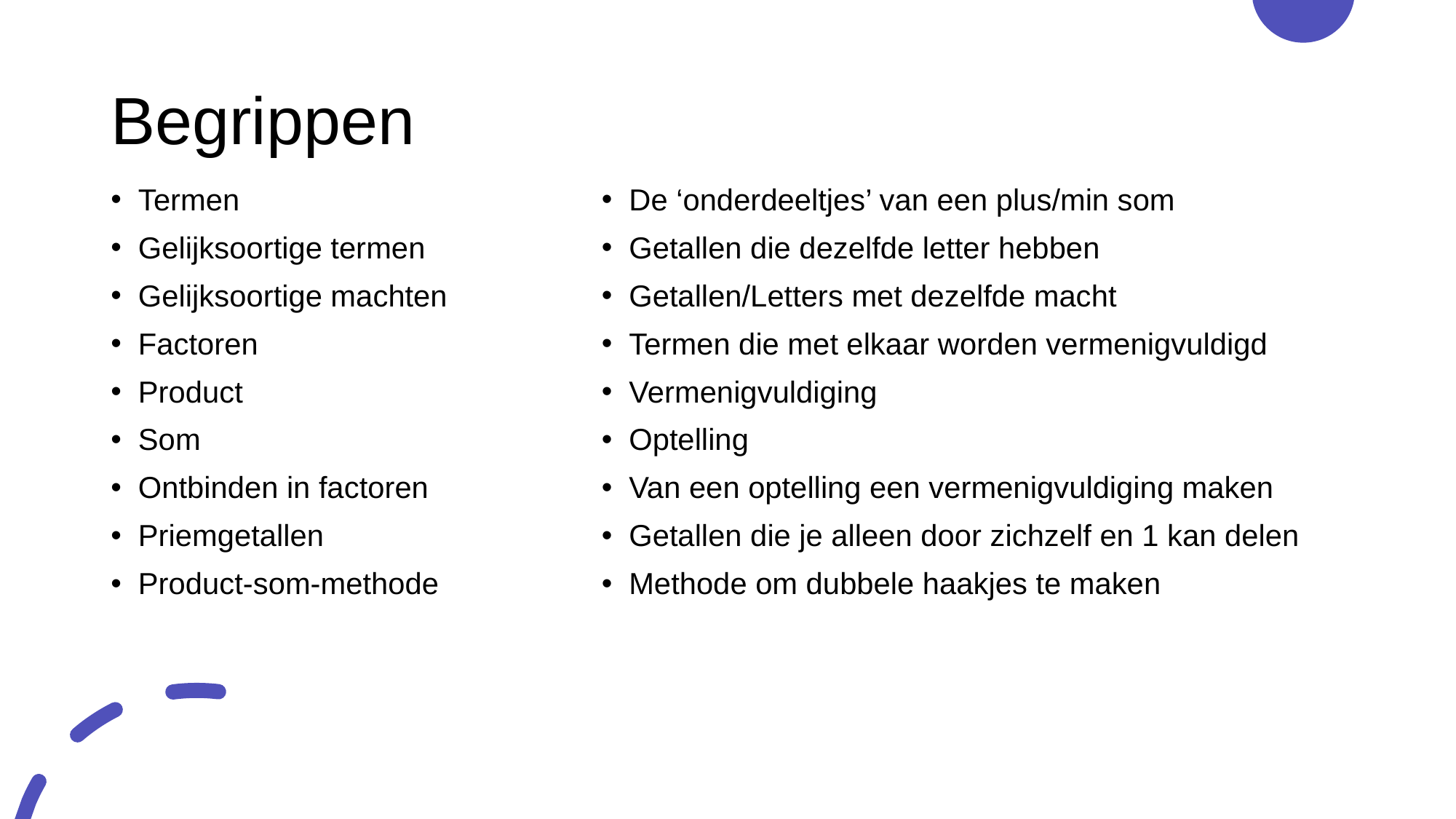

# Begrippen
De ‘onderdeeltjes’ van een plus/min som
Getallen die dezelfde letter hebben
Getallen/Letters met dezelfde macht
Termen die met elkaar worden vermenigvuldigd
Vermenigvuldiging
Optelling
Van een optelling een vermenigvuldiging maken
Getallen die je alleen door zichzelf en 1 kan delen
Methode om dubbele haakjes te maken

Termen
Gelijksoortige termen
Gelijksoortige machten
Factoren
Product
Som
Ontbinden in factoren
Priemgetallen
Product-som-methode